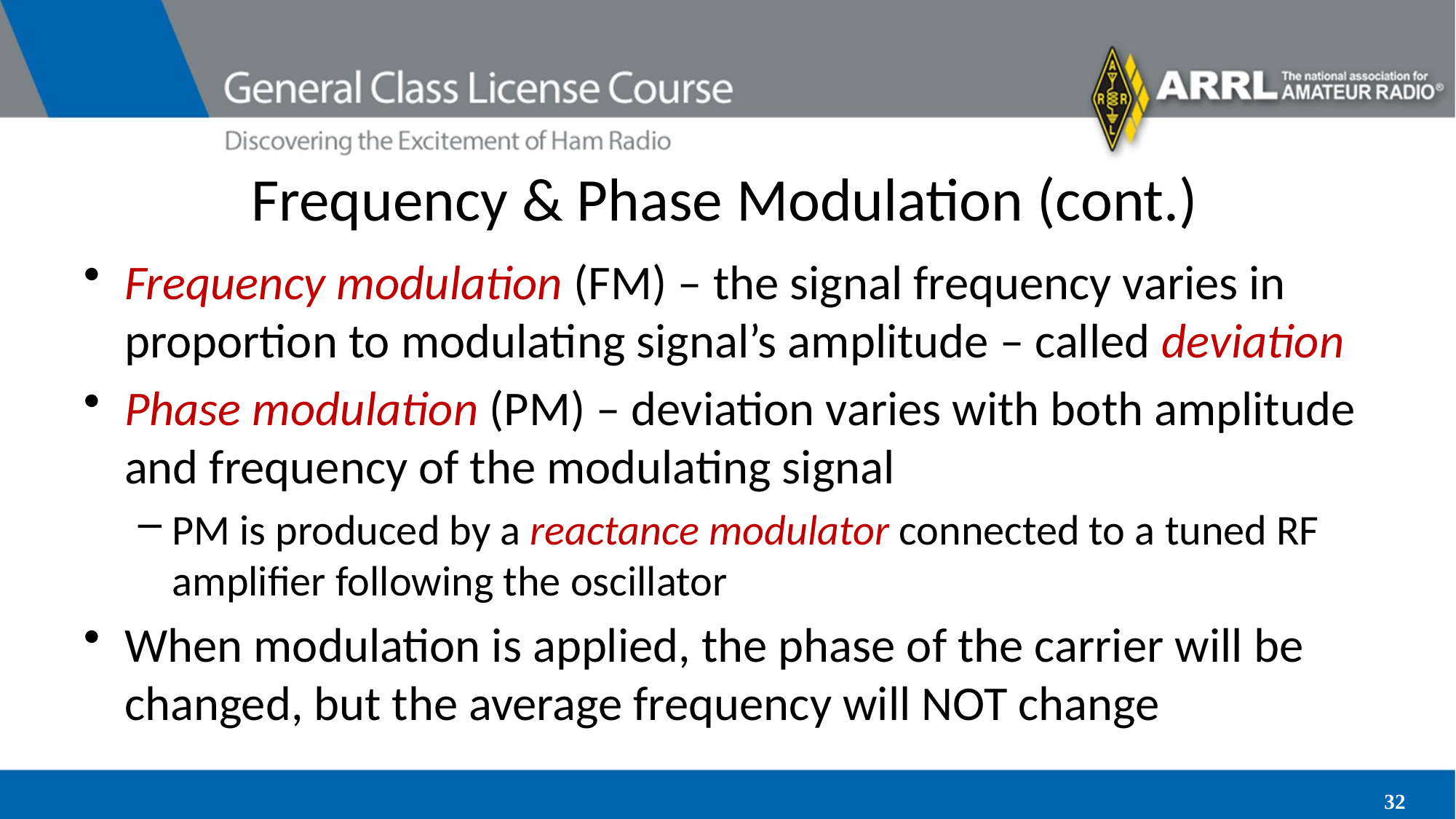

# Frequency & Phase Modulation (cont.)
Frequency modulation (FM) – the signal frequency varies in proportion to modulating signal’s amplitude – called deviation
Phase modulation (PM) – deviation varies with both amplitude and frequency of the modulating signal
PM is produced by a reactance modulator connected to a tuned RF amplifier following the oscillator
When modulation is applied, the phase of the carrier will be changed, but the average frequency will NOT change